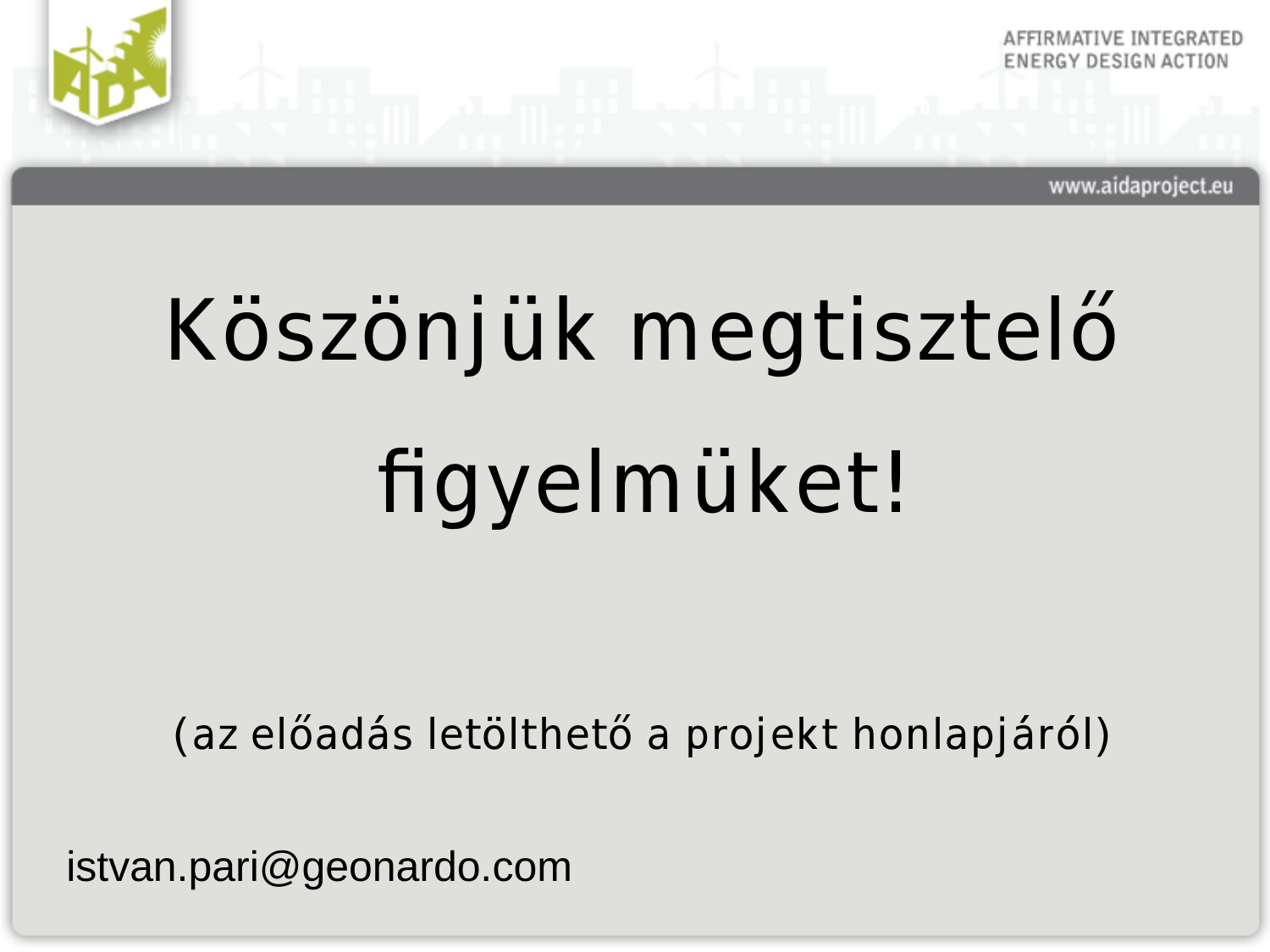

Köszönjük megtisztelő figyelmüket!

(az előadás letölthető a projekt honlapjáról)
istvan.pari@geonardo.com